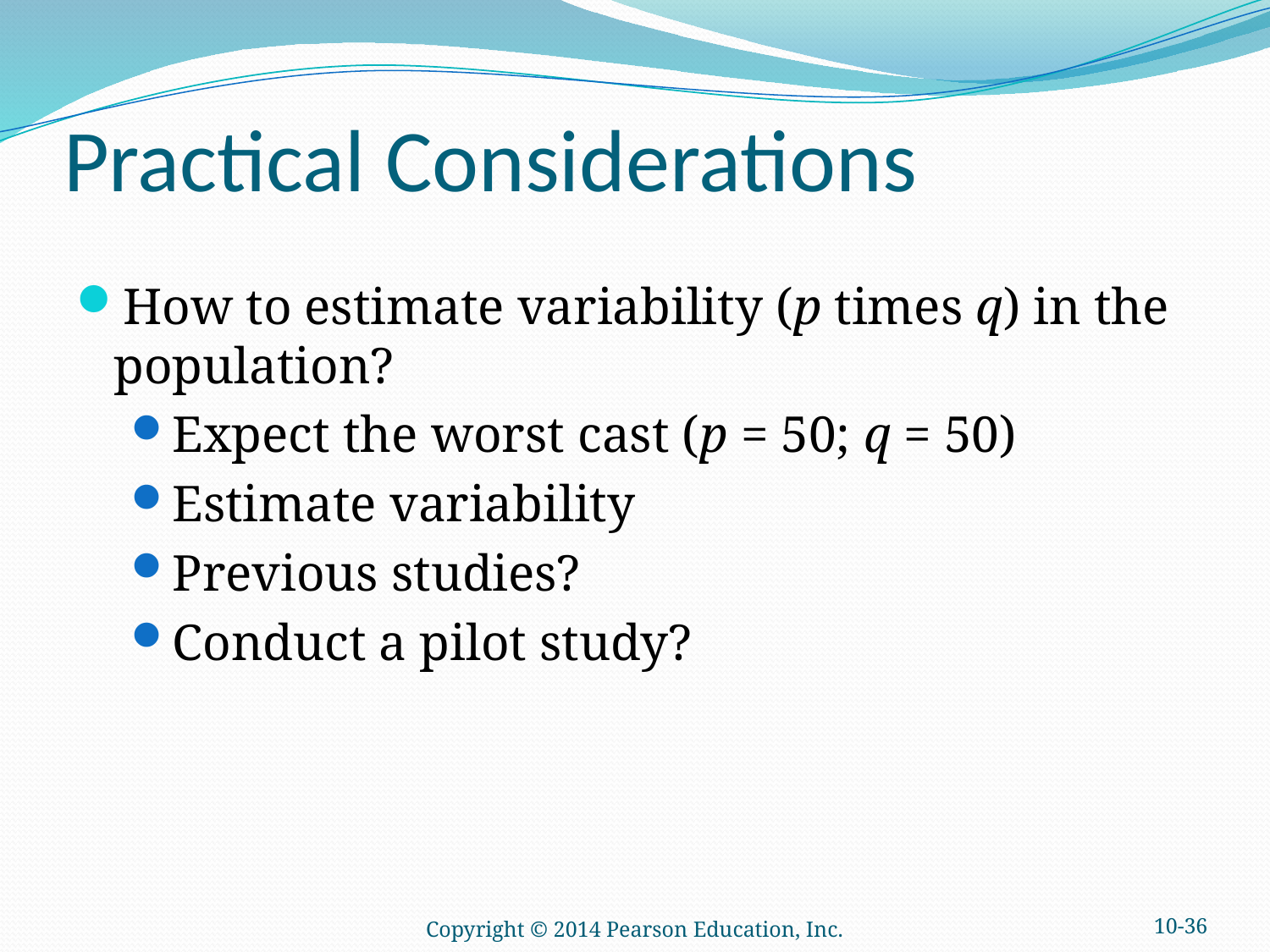

# Practical Considerations
How to estimate variability (p times q) in the population?
Expect the worst cast (p = 50; q = 50)
Estimate variability
Previous studies?
Conduct a pilot study?